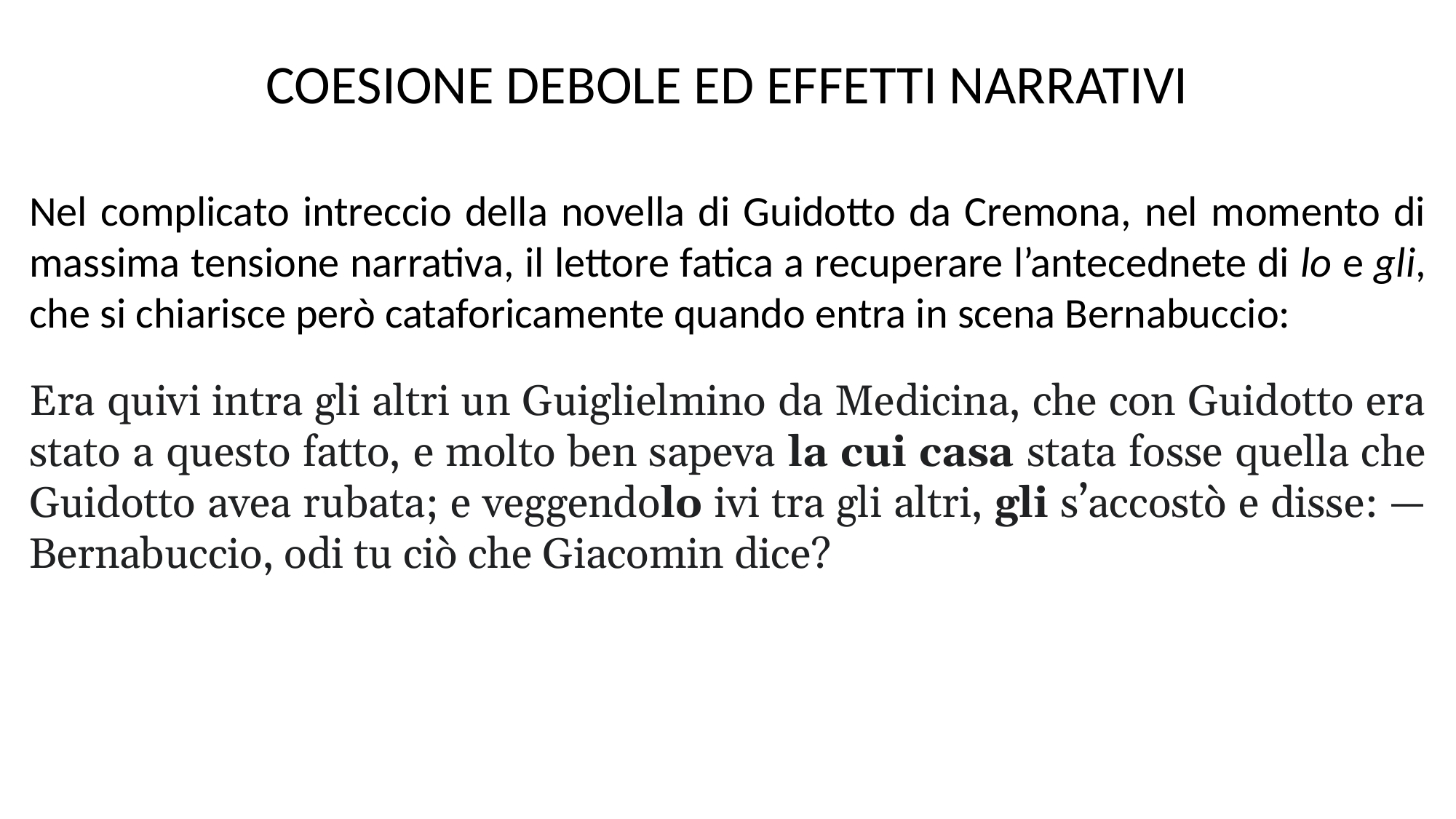

COESIONE DEBOLE ED EFFETTI NARRATIVI
Nel complicato intreccio della novella di Guidotto da Cremona, nel momento di massima tensione narrativa, il lettore fatica a recuperare l’antecednete di lo e gli, che si chiarisce però cataforicamente quando entra in scena Bernabuccio:

Era quivi intra gli altri un Guiglielmino da Medicina, che con Guidotto era stato a questo fatto, e molto ben sapeva la cui casa stata fosse quella che Guidotto avea rubata; e veggendolo ivi tra gli altri, gli s’accostò e disse: — Bernabuccio, odi tu ciò che Giacomin dice?